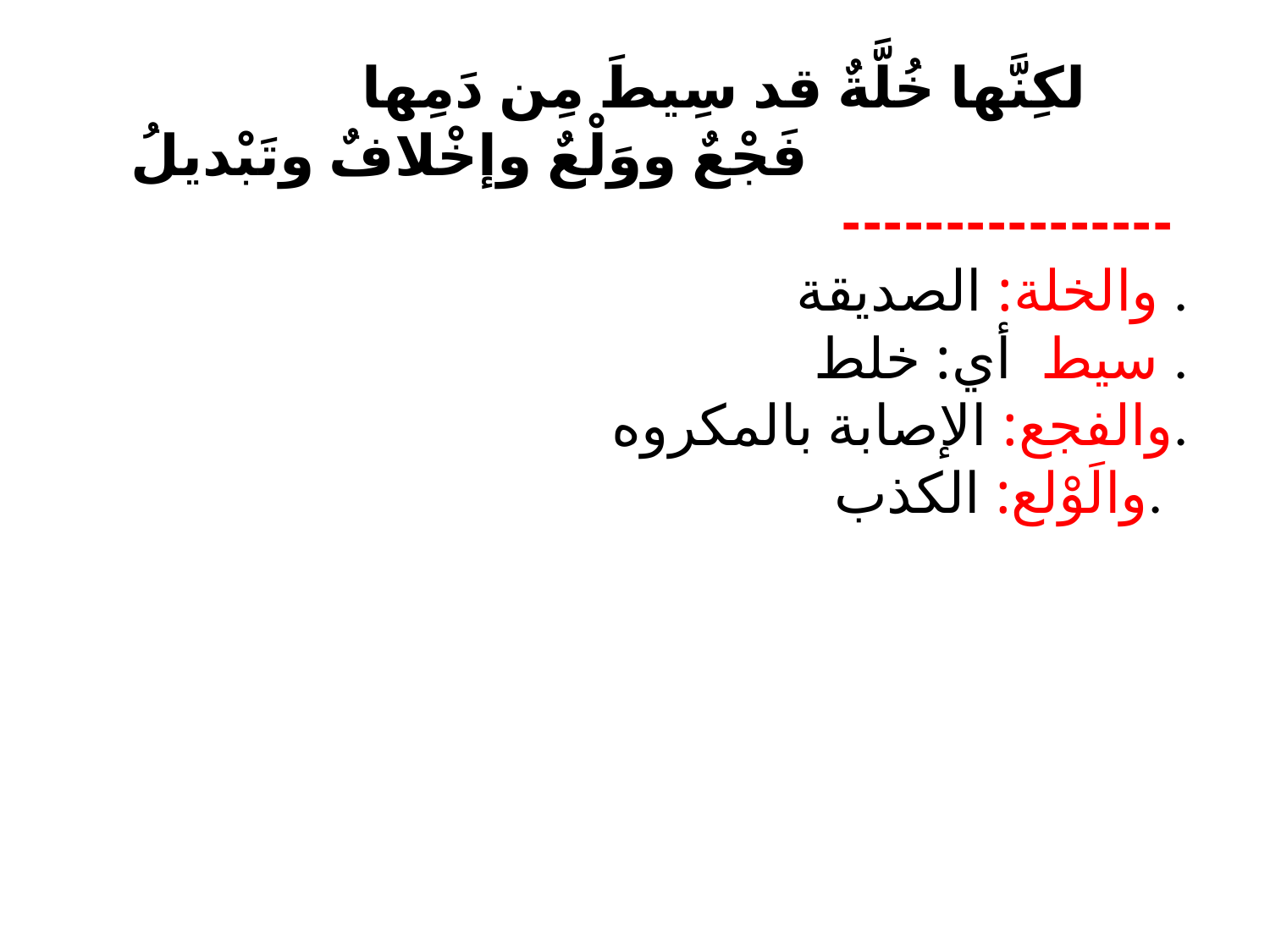

لكِنَّها خُلَّةٌ قد سِيطَ مِن دَمِها 
                          فَجْعٌ ووَلْعٌ وإخْلافٌ وتَبْديلُ
 ----------------
والخلة: الصديقة .
سيط  أي: خلط .
 والفجع: الإصابة بالمكروه.
والَوْلع: الكذب.